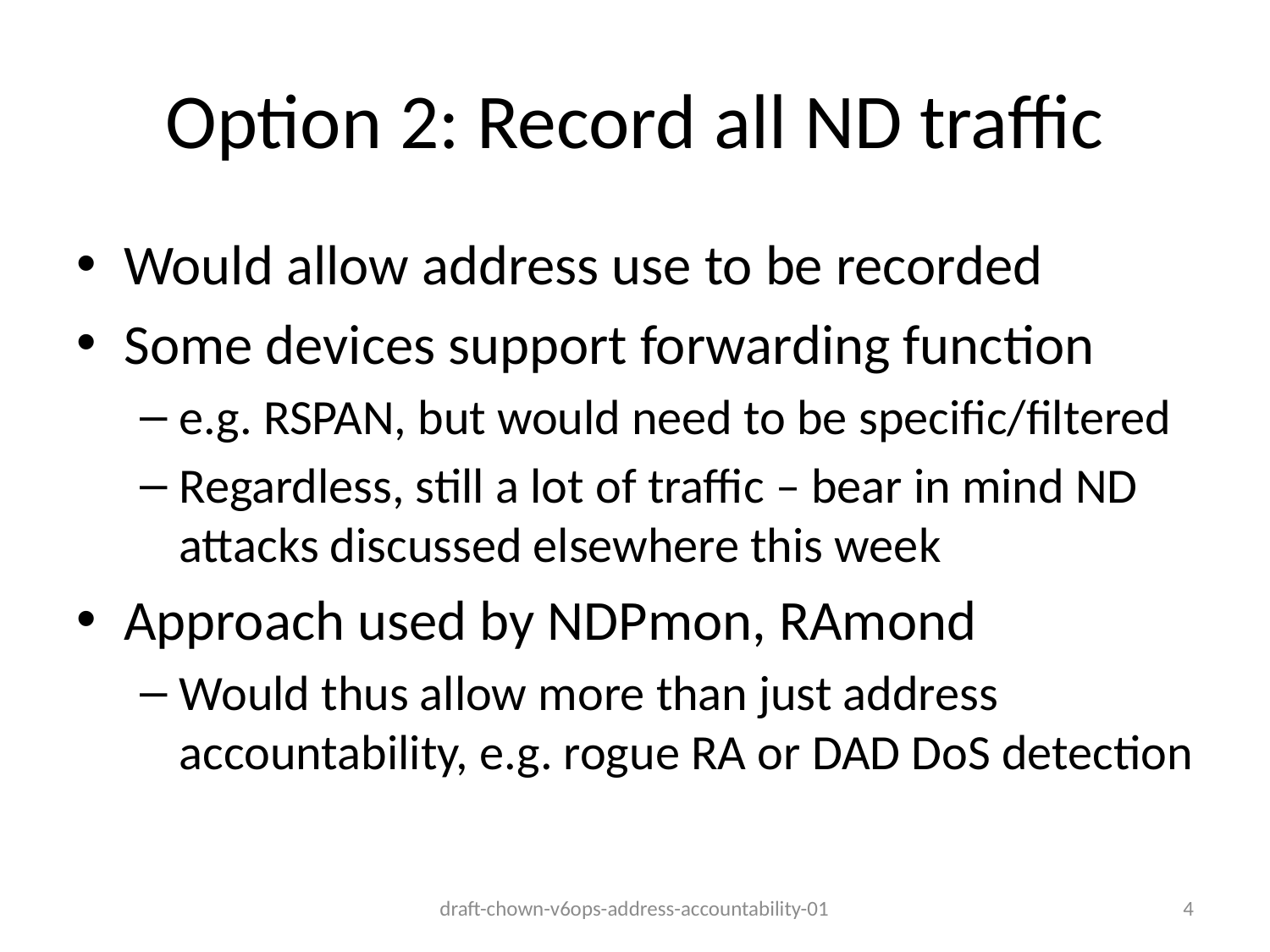

# Option 2: Record all ND traffic
Would allow address use to be recorded
Some devices support forwarding function
e.g. RSPAN, but would need to be specific/filtered
Regardless, still a lot of traffic – bear in mind ND attacks discussed elsewhere this week
Approach used by NDPmon, RAmond
Would thus allow more than just address accountability, e.g. rogue RA or DAD DoS detection
draft-chown-v6ops-address-accountability-01
4